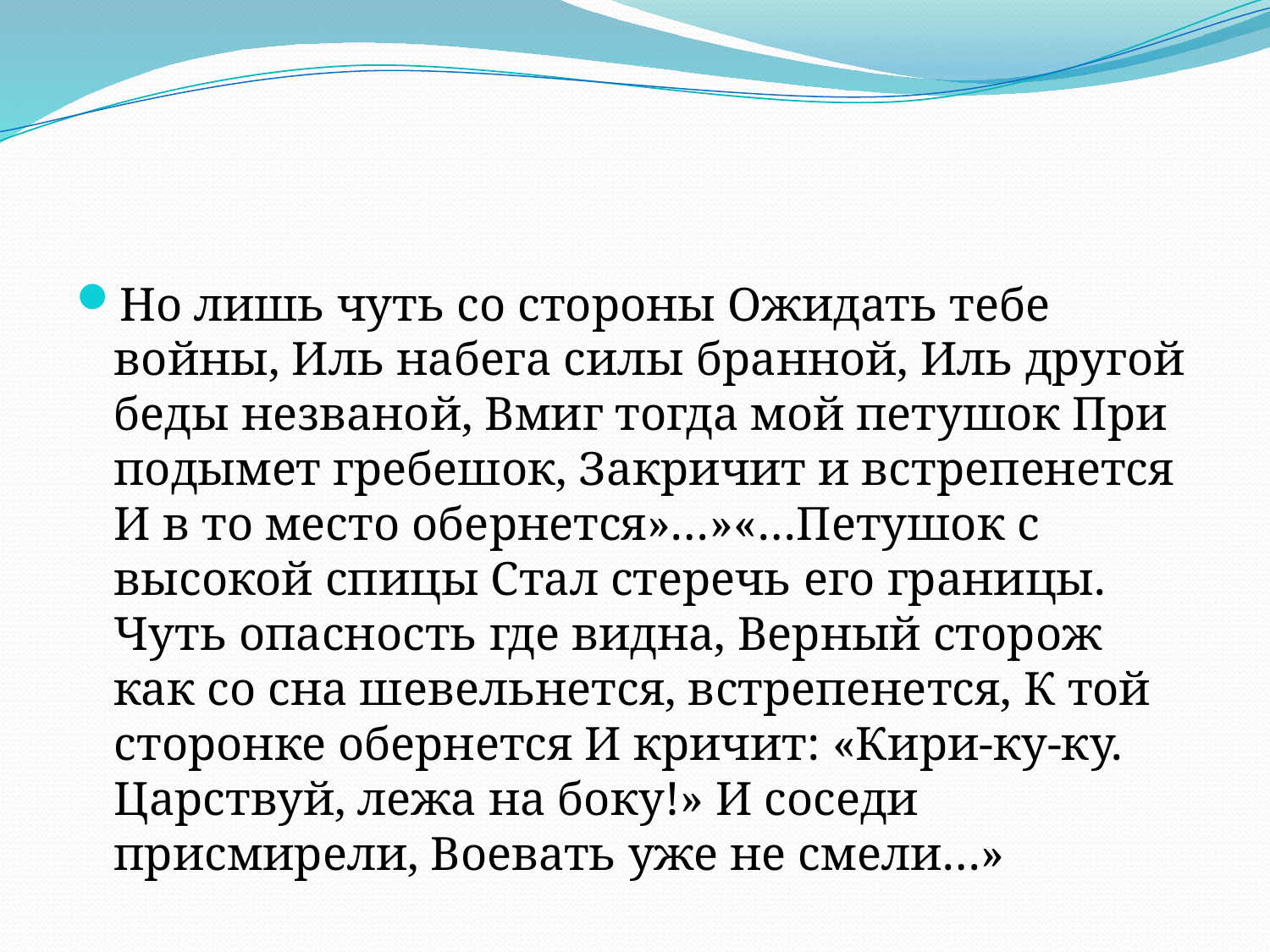

#
Но лишь чуть со стороны Ожидать тебе войны, Иль набега силы бранной, Иль другой беды незваной, Вмиг тогда мой петушок При подымет гребешок, Закричит и встрепенется И в то место обернется»…»«…Петушок с высокой спицы Стал стеречь его границы. Чуть опасность где видна, Верный сторож как со сна шевельнется, встрепенется, К той сторонке обернется И кричит: «Кири-ку-ку. Царствуй, лежа на боку!» И соседи присмирели, Воевать уже не смели…»